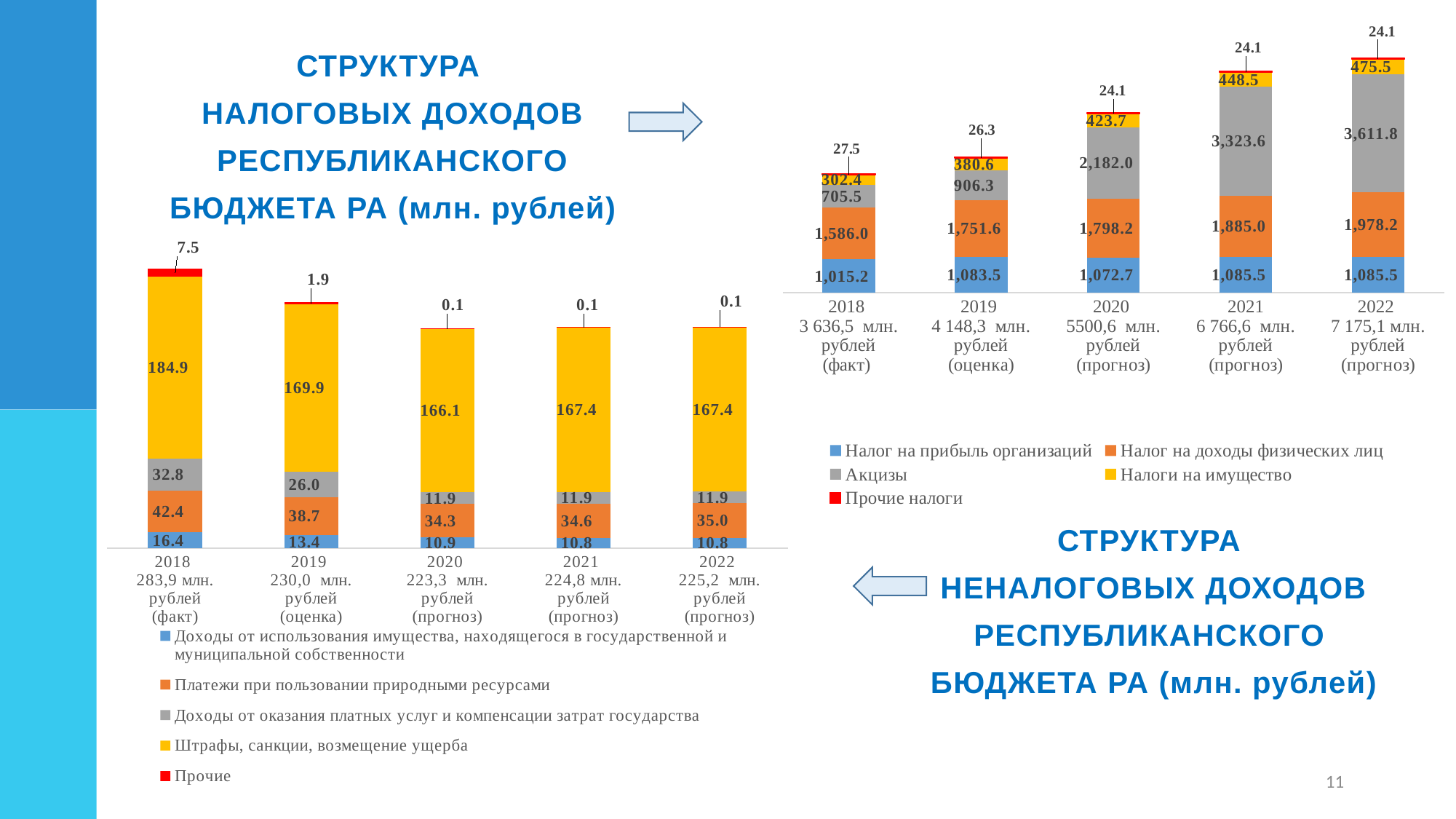

### Chart

| Category | Налог на прибыль организаций | Налог на доходы физических лиц | Акцизы | Налоги на имущество | Прочие налоги |
|---|---|---|---|---|---|
| 2018
3 636,5  млн. рублей
(факт)  | 1015.151 | 1585.956 | 705.496 | 302.3822 | 27.513199999999998 |
| 2019
4 148,3  млн. рублей
(оценка) | 1083.5 | 1751.6 | 906.3 | 380.6 | 26.3 |
| 2020
5500,6  млн. рублей
(прогноз) | 1072.659 | 1798.177 | 2181.9962 | 423.739 | 24.0562 |
| 2021
6 766,6  млн. рублей
(прогноз) | 1085.47 | 1885.005 | 3323.607 | 448.461 | 24.1062 |
| 2022
7 175,1 млн. рублей
(прогноз) | 1085.503 | 1978.165 | 3611.8401 | 475.519 | 24.1124 |
СТРУКТУРА
НАЛОГОВЫХ ДОХОДОВ РЕСПУБЛИКАНСКОГО БЮДЖЕТА РА (млн. рублей)

### Chart

| Category | Доходы от использования имущества, находящегося в государственной и муниципальной собственности | Платежи при пользовании природными ресурсами | Доходы от оказания платных услуг и компенсации затрат государства | Штрафы, санкции, возмещение ущерба | Прочие |
|---|---|---|---|---|---|
| 2018
283,9 млн. рублей
(факт) | 16.3583 | 42.3651 | 32.787800000000004 | 184.895 | 7.5288 |
| 2019
230,0  млн. рублей
(оценка) | 13.4 | 38.7 | 26.0 | 169.9 | 1.9000000000000004 |
| 2020
223,3  млн. рублей
(прогноз) | 10.8871 | 34.2996 | 11.8818 | 166.1204 | 0.1286 |
| 2021
224,8 млн. рублей
(прогноз) | 10.8175 | 34.6256 | 11.876299999999999 | 167.4033 | 0.085 |
| 2022
225,2  млн. рублей
(прогноз) | 10.8267 | 35.0 | 11.8504 | 167.427 | 0.085 |
СТРУКТУРА
НЕНАЛОГОВЫХ ДОХОДОВ РЕСПУБЛИКАНСКОГО
БЮДЖЕТА РА (млн. рублей)

11